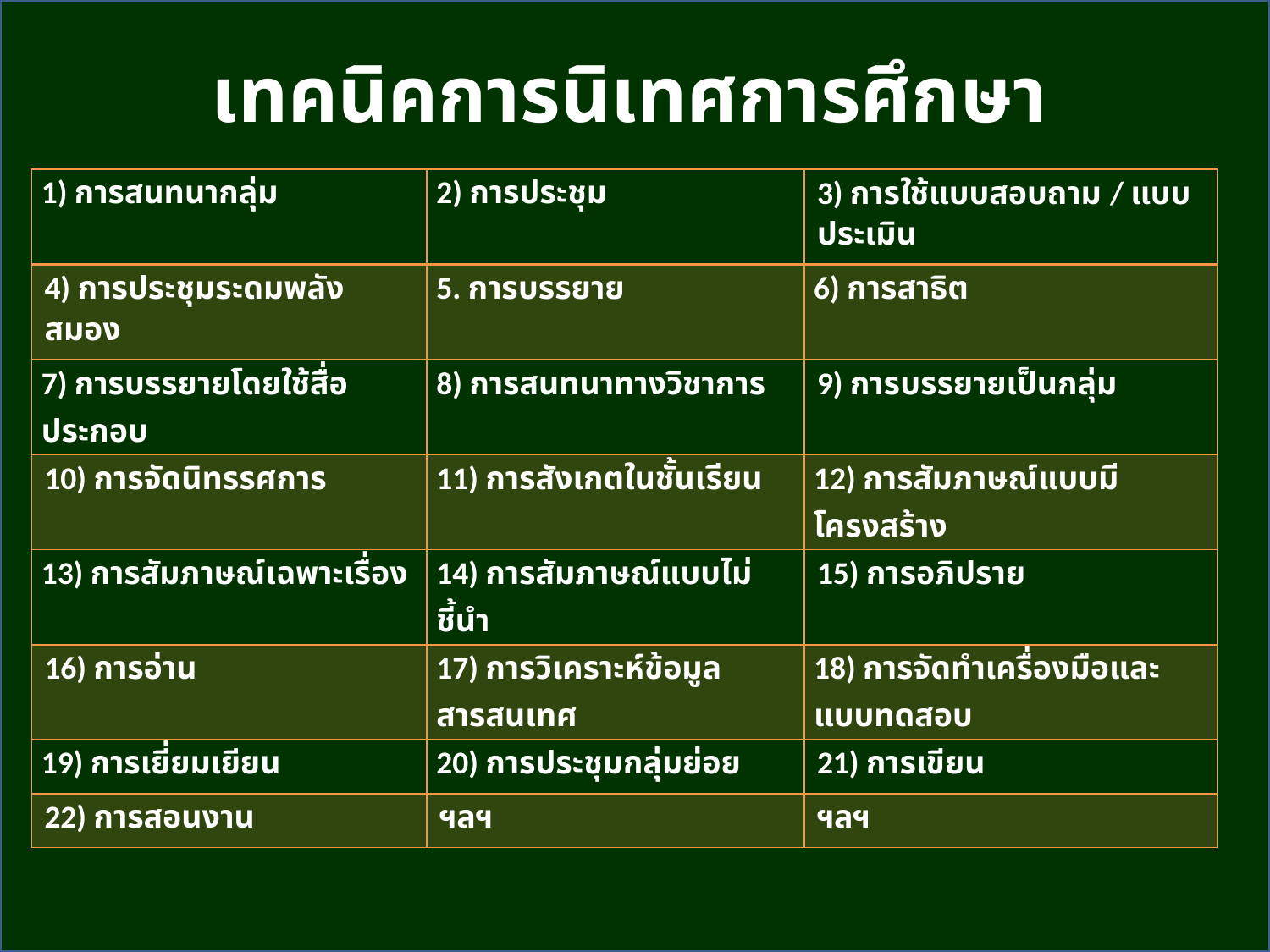

เทคนิคการนิเทศการศึกษา
| 1) การสนทนากลุ่ม | 2) การประชุม | 3) การใช้แบบสอบถาม / แบบประเมิน |
| --- | --- | --- |
| 4) การประชุมระดมพลังสมอง | 5. การบรรยาย | 6) การสาธิต |
| 7) การบรรยายโดยใช้สื่อประกอบ | 8) การสนทนาทางวิชาการ | 9) การบรรยายเป็นกลุ่ม |
| 10) การจัดนิทรรศการ | 11) การสังเกตในชั้นเรียน | 12) การสัมภาษณ์แบบมีโครงสร้าง |
| 13) การสัมภาษณ์เฉพาะเรื่อง | 14) การสัมภาษณ์แบบไม่ชี้นำ | 15) การอภิปราย |
| 16) การอ่าน | 17) การวิเคราะห์ข้อมูลสารสนเทศ | 18) การจัดทำเครื่องมือและแบบทดสอบ |
| 19) การเยี่ยมเยียน | 20) การประชุมกลุ่มย่อย | 21) การเขียน |
| 22) การสอนงาน | ฯลฯ | ฯลฯ |